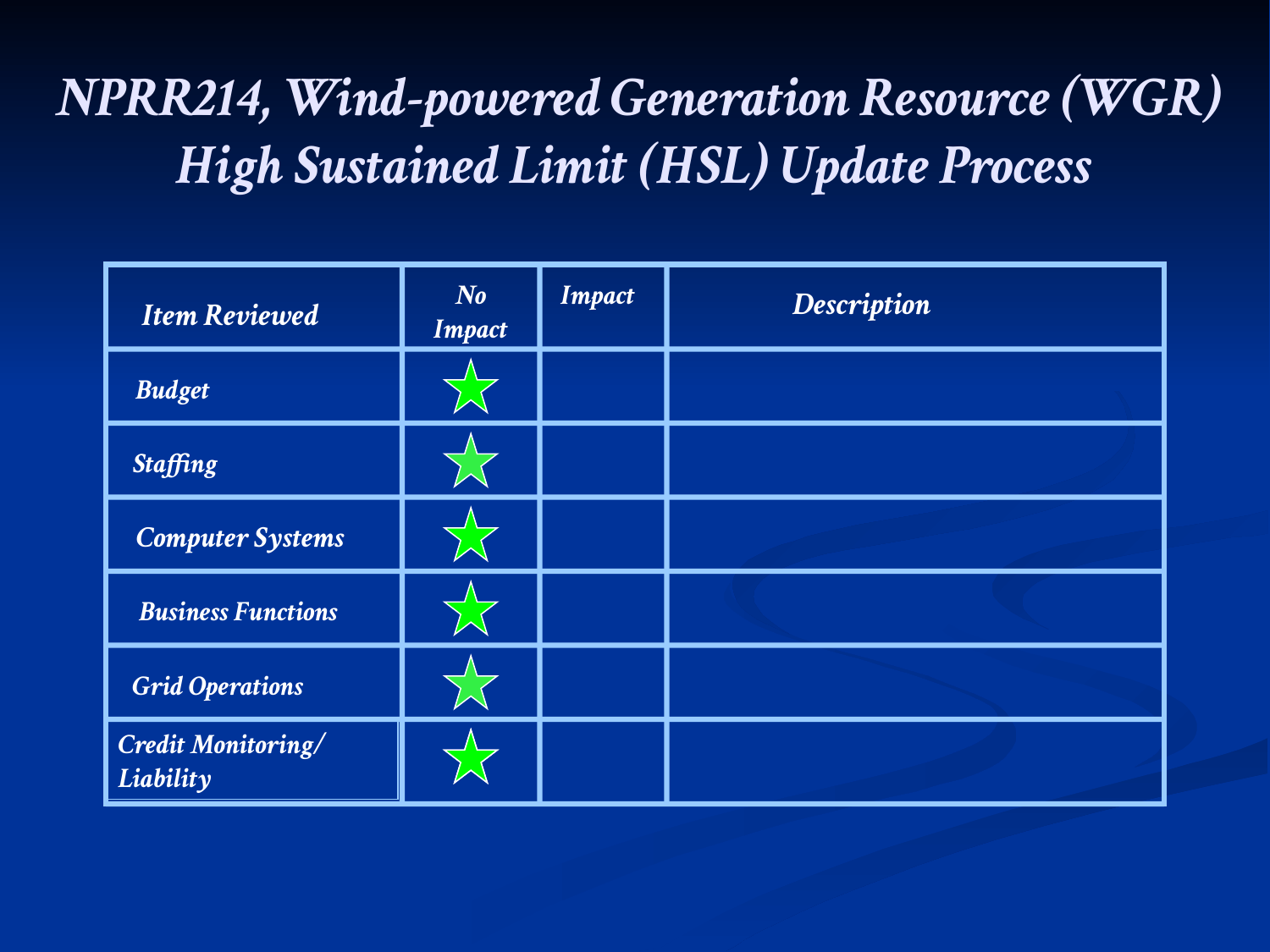

# NPRR214, Wind-powered Generation Resource (WGR) High Sustained Limit (HSL) Update Process

No
Impact
Impact
Description
Item Reviewed

Budget

Staffing

Computer Systems

Business Functions

Grid Operations

Credit Monitoring/
Liability